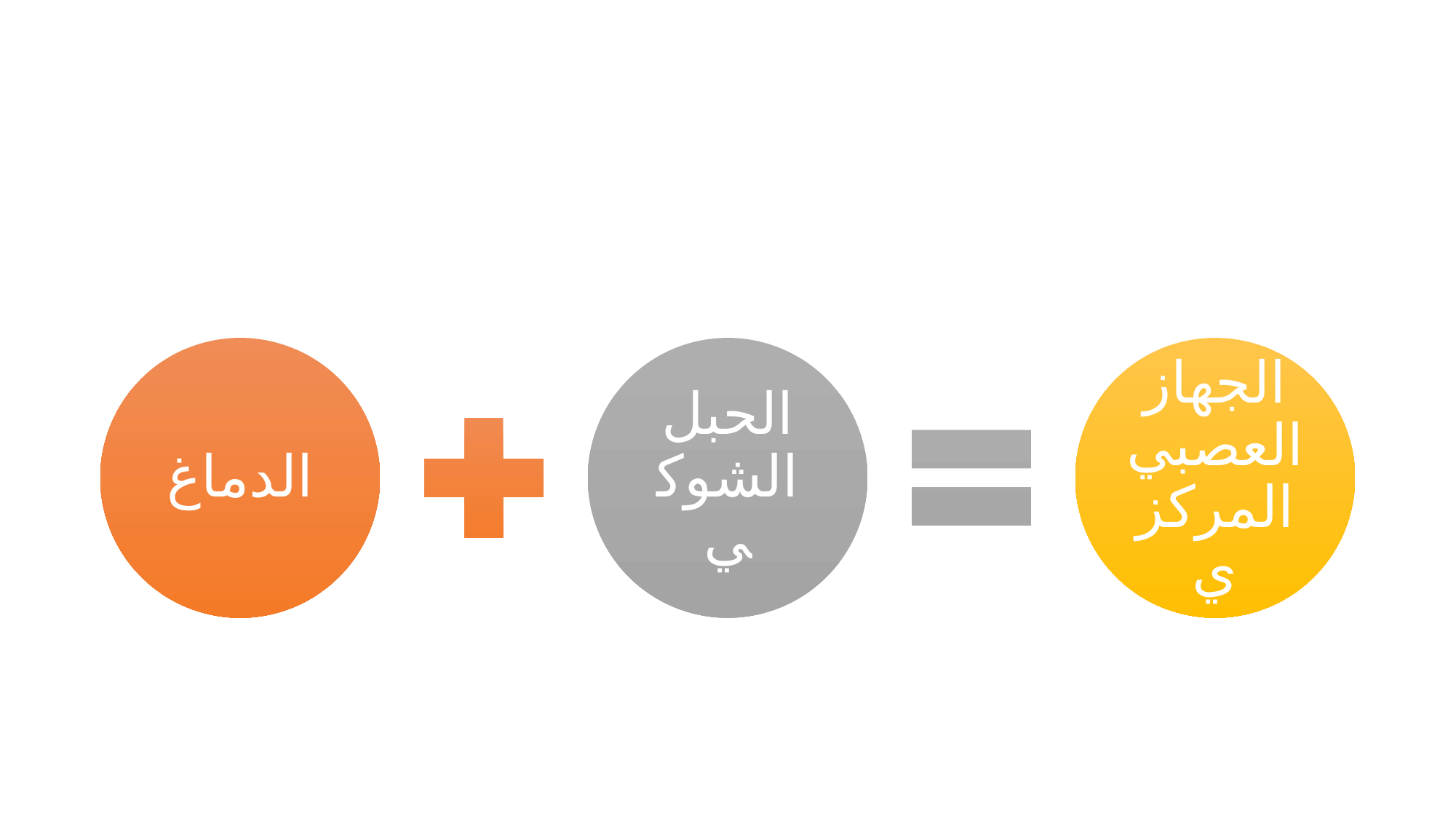

#
الدماغ

الحبل الشوكي

الجهاز العصبي المركزي